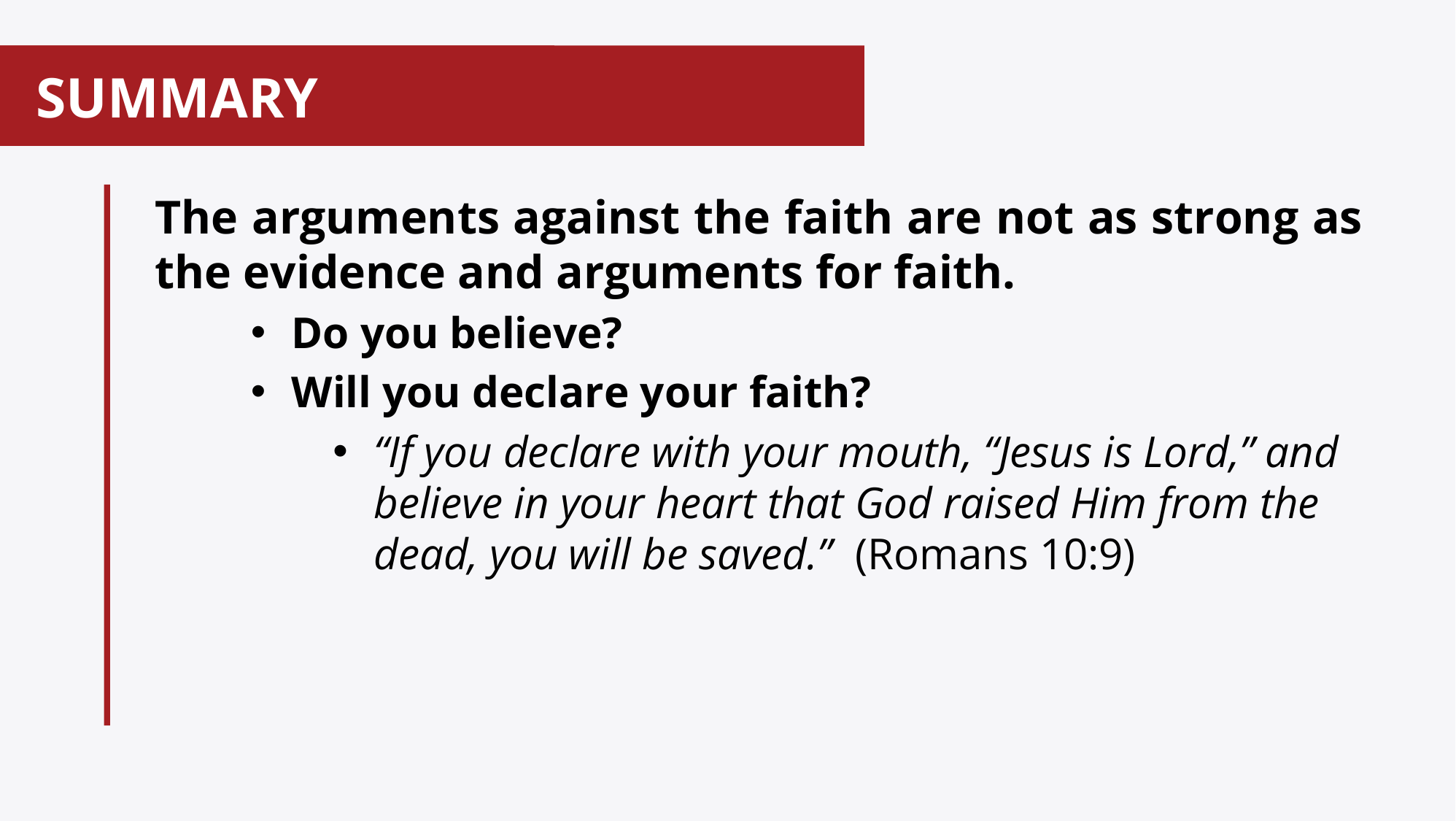

SUMMARY
#
The arguments against the faith are not as strong as the evidence and arguments for faith.
Do you believe?
Will you declare your faith?
“If you declare with your mouth, “Jesus is Lord,” and believe in your heart that God raised Him from the dead, you will be saved.”  (Romans 10:9)